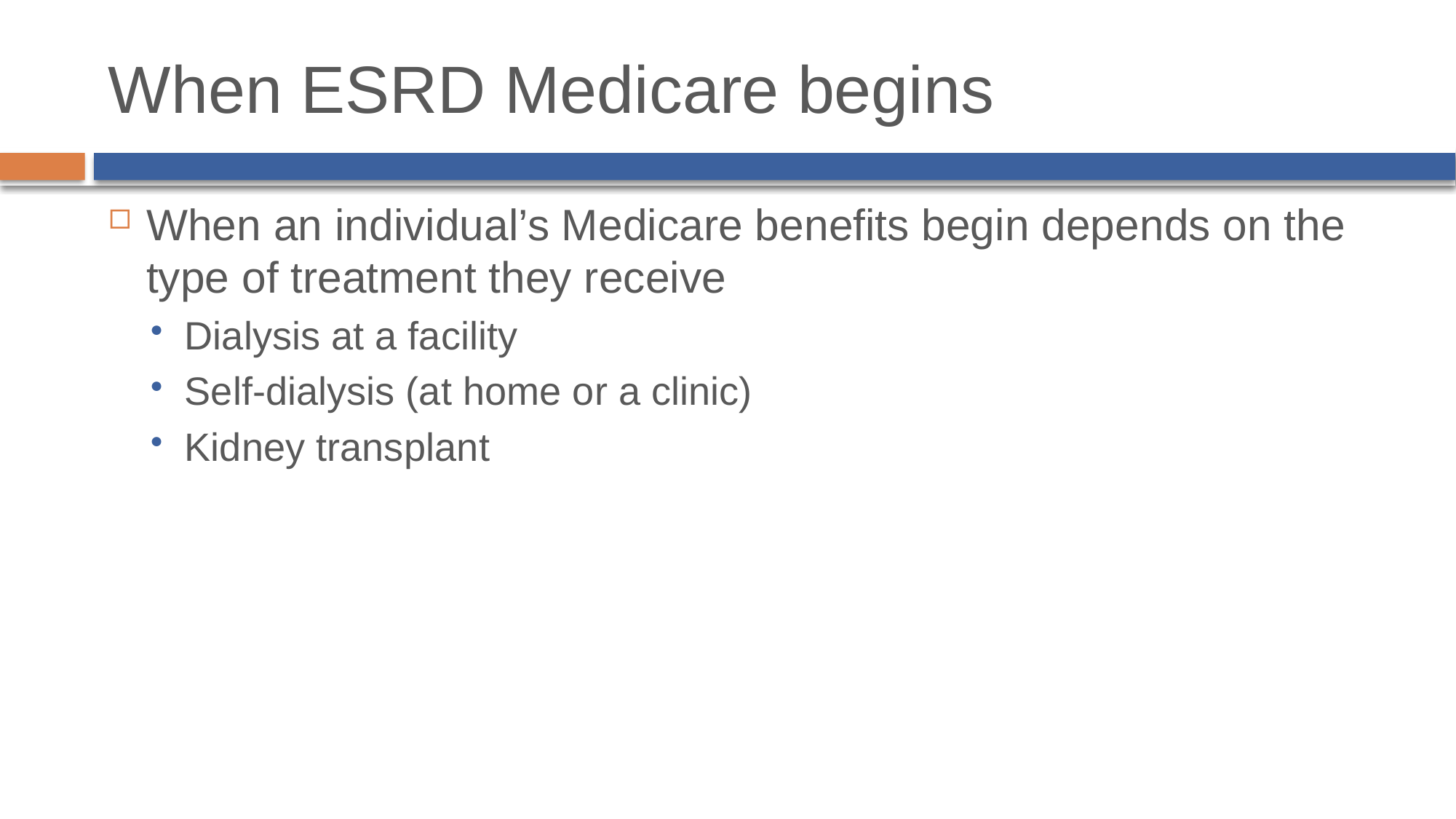

# When ESRD Medicare begins
When an individual’s Medicare benefits begin depends on the type of treatment they receive
Dialysis at a facility
Self-dialysis (at home or a clinic)
Kidney transplant